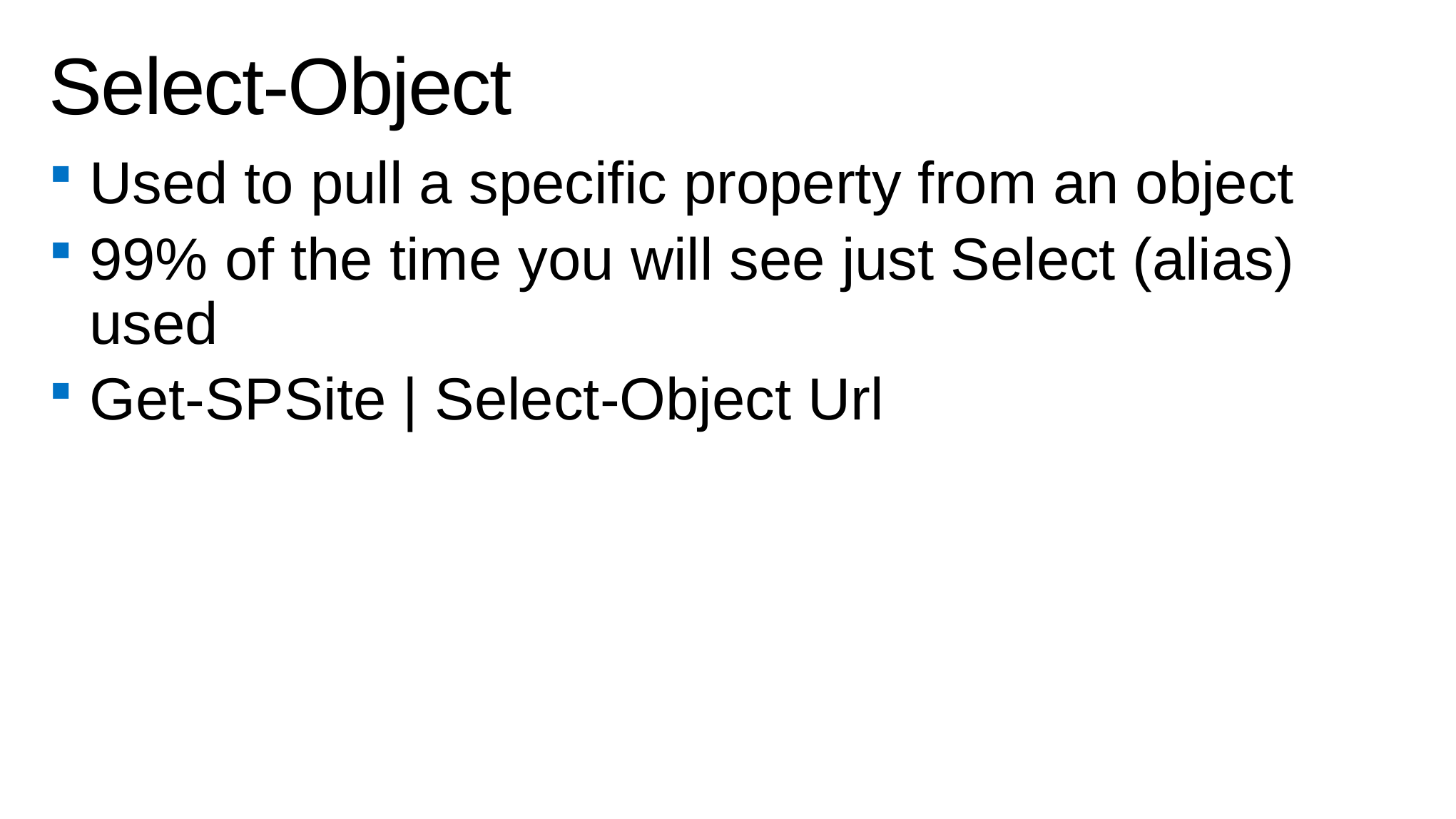

# Select-Object
Used to pull a specific property from an object
99% of the time you will see just Select (alias) used
Get-SPSite | Select-Object Url